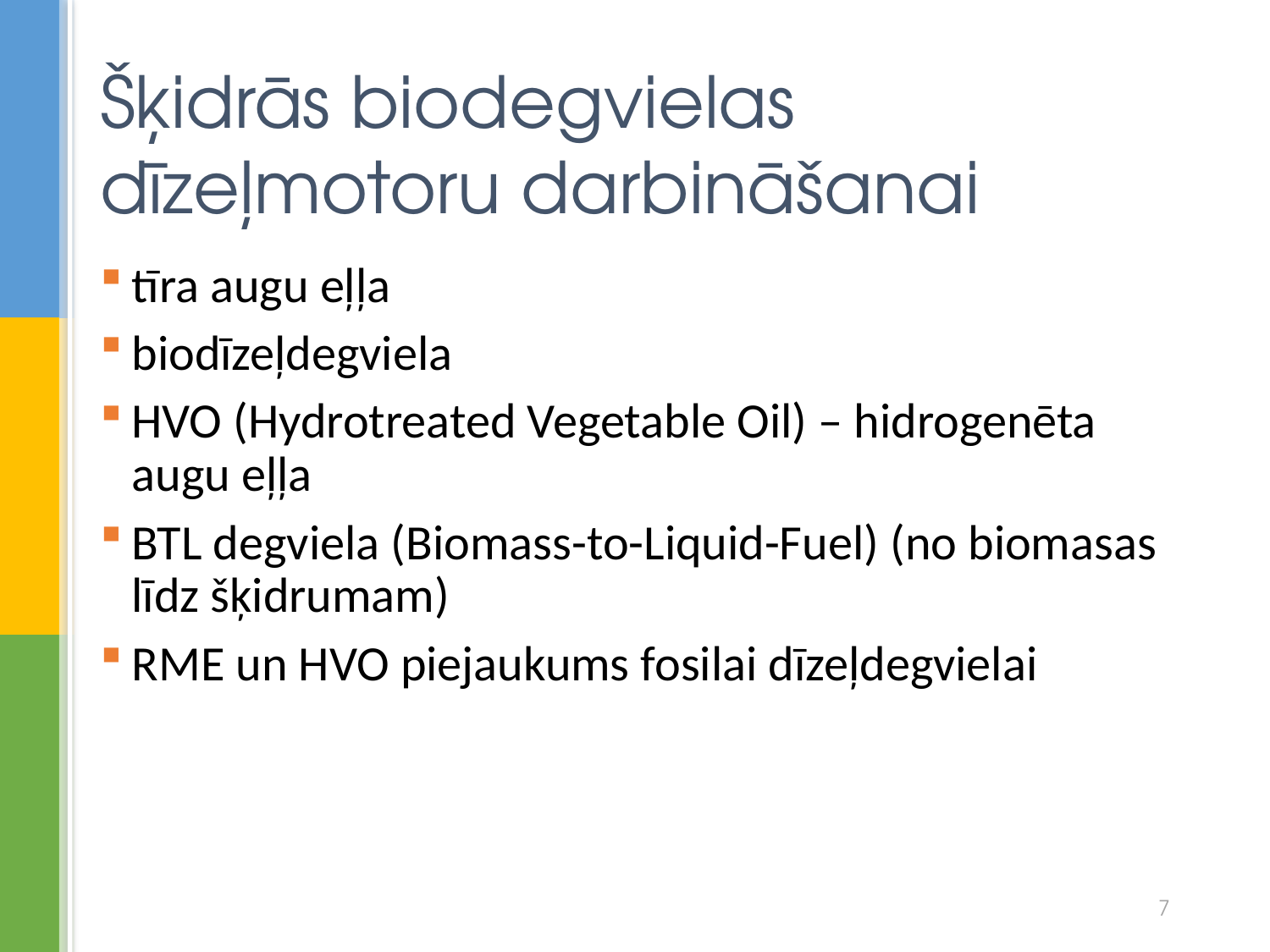

# Šķidrās biodegvielas dīzeļmotoru darbināšanai
tīra augu eļļa
biodīzeļdegviela
HVO (Hydrotreated Vegetable Oil) – hidrogenēta augu eļļa
BTL degviela (Biomass-to-Liquid-Fuel) (no biomasas līdz šķidrumam)
RME un HVO piejaukums fosilai dīzeļdegvielai

7